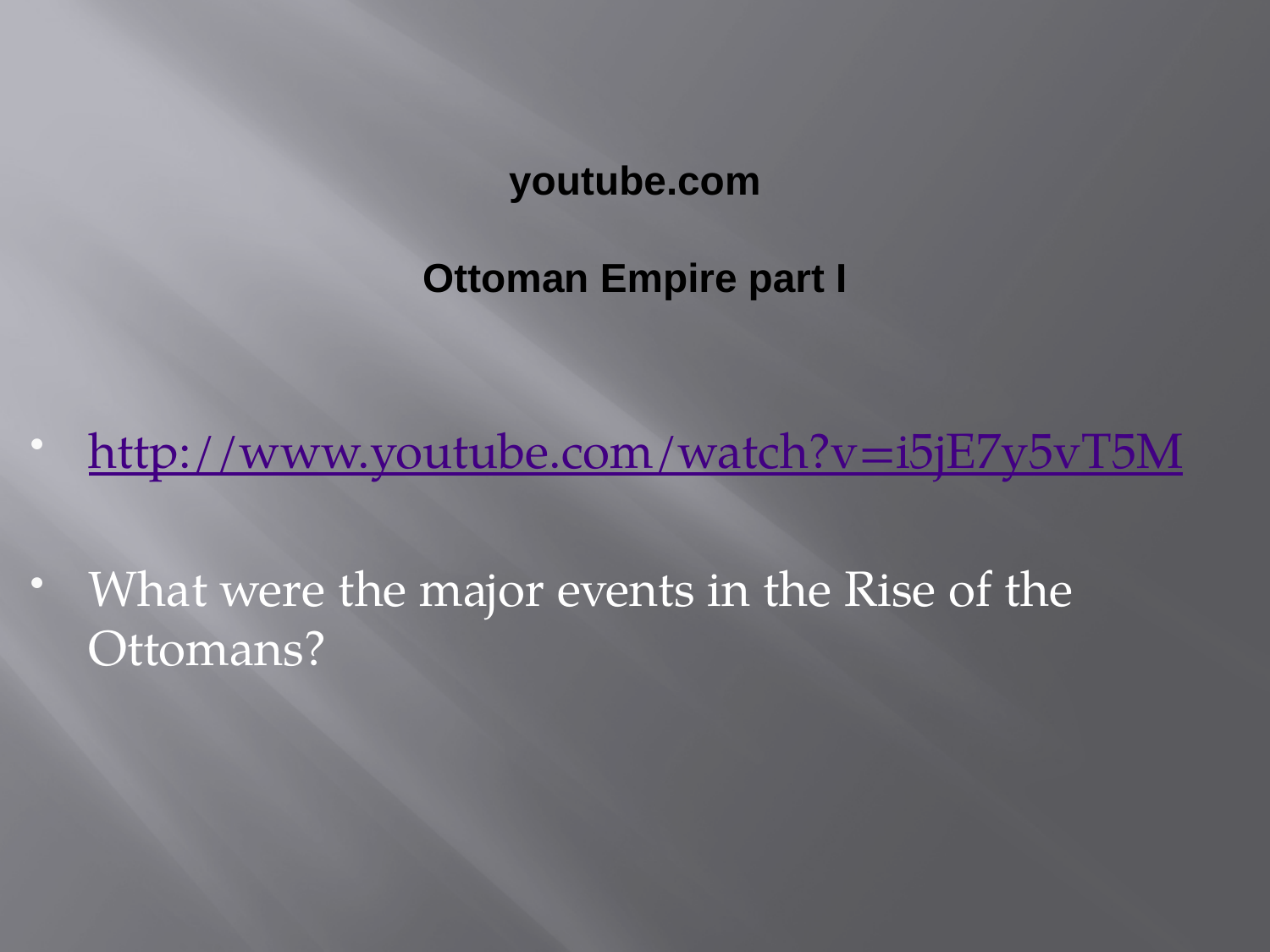

# youtube.com Ottoman Empire part I
http://www.youtube.com/watch?v=i5jE7y5vT5M

What were the major events in the Rise of the Ottomans?